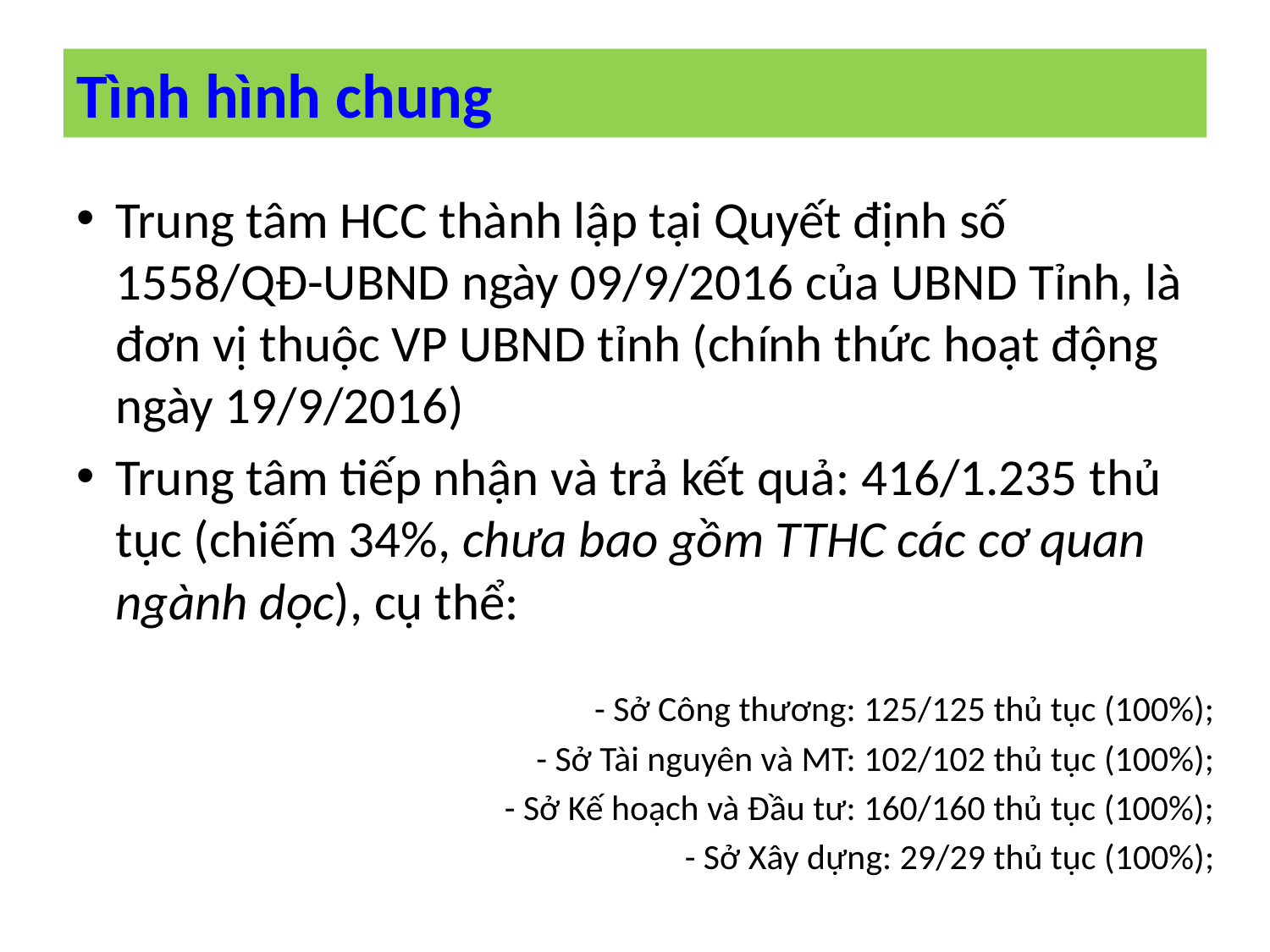

# Tình hình chung
Trung tâm HCC thành lập tại Quyết định số 1558/QĐ-UBND ngày 09/9/2016 của UBND Tỉnh, là đơn vị thuộc VP UBND tỉnh (chính thức hoạt động ngày 19/9/2016)
Trung tâm tiếp nhận và trả kết quả: 416/1.235 thủ tục (chiếm 34%, chưa bao gồm TTHC các cơ quan ngành dọc), cụ thể:

- Sở Công thương: 125/125 thủ tục (100%);
- Sở Tài nguyên và MT: 102/102 thủ tục (100%);
- Sở Kế hoạch và Đầu tư: 160/160 thủ tục (100%);
- Sở Xây dựng: 29/29 thủ tục (100%);